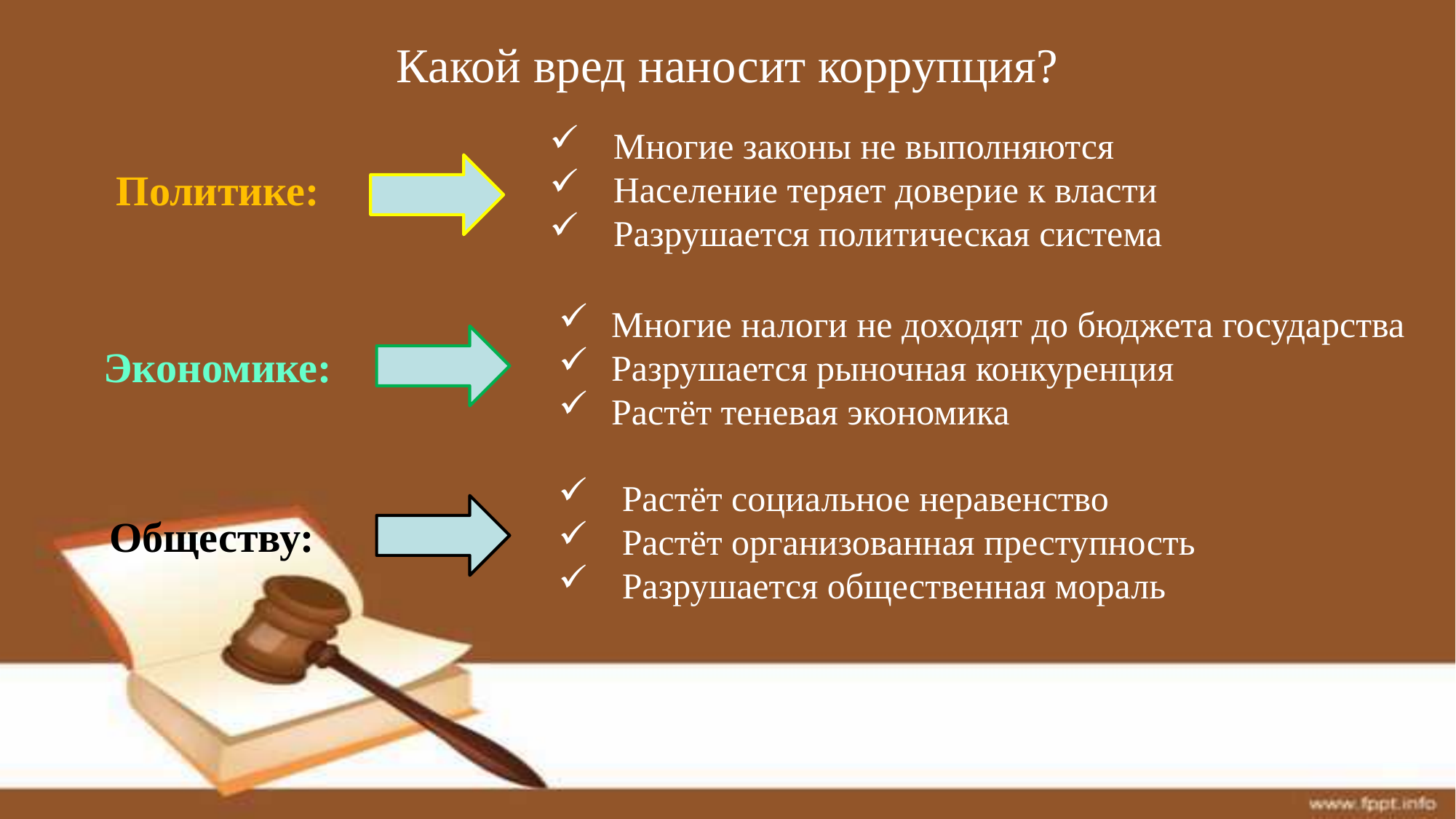

# Какой вред наносит коррупция?
Многие законы не выполняются
Население теряет доверие к власти
Разрушается политическая система

Политике:
Многие налоги не доходят до бюджета государства
Разрушается рыночная конкуренция
Растёт теневая экономика

Экономике:
Растёт социальное неравенство
Растёт организованная преступность
Разрушается общественная мораль

Обществу: